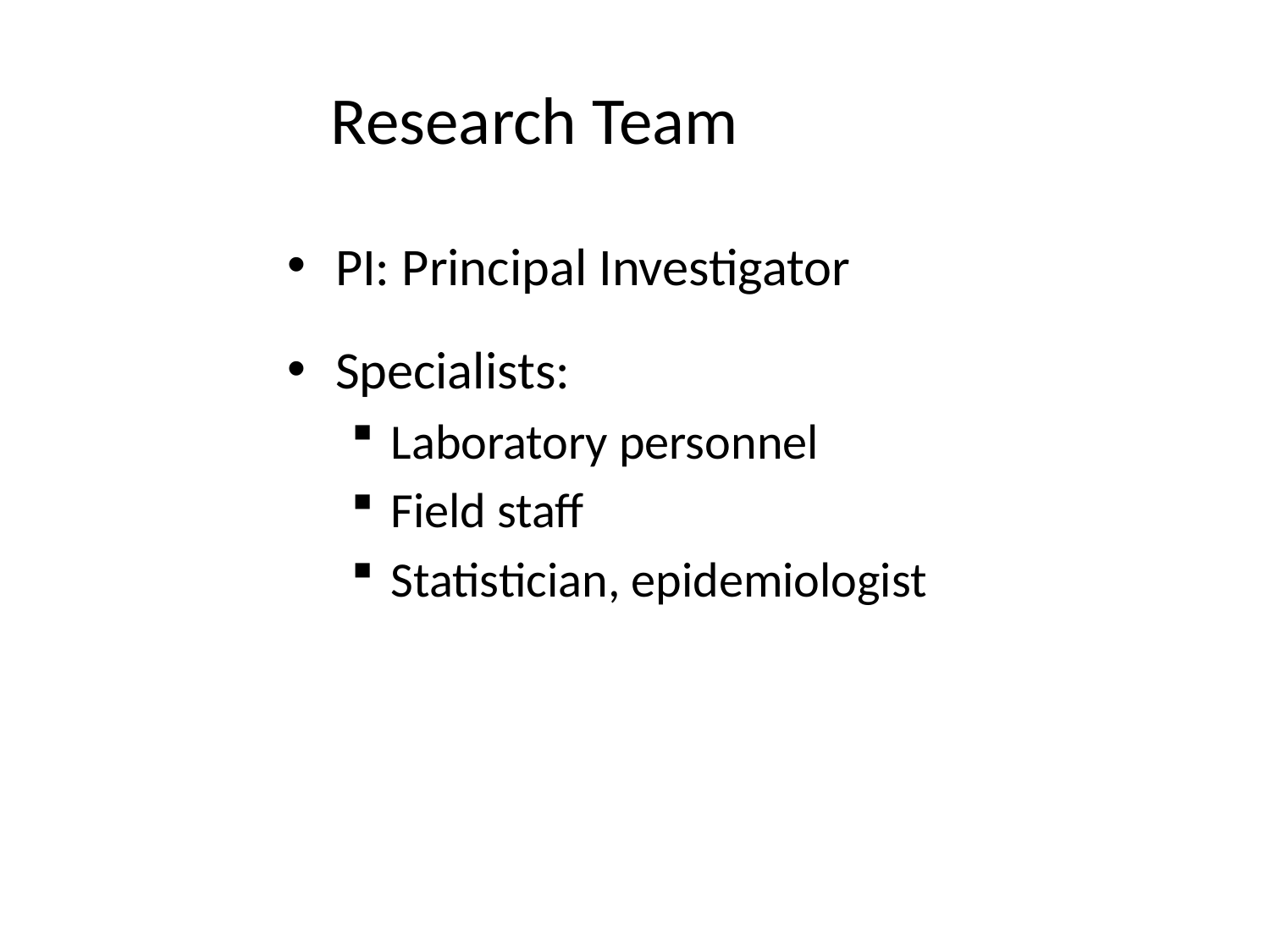

# Research Team
PI: Principal Investigator

Specialists:
Laboratory personnel
Field staff
Statistician, epidemiologist